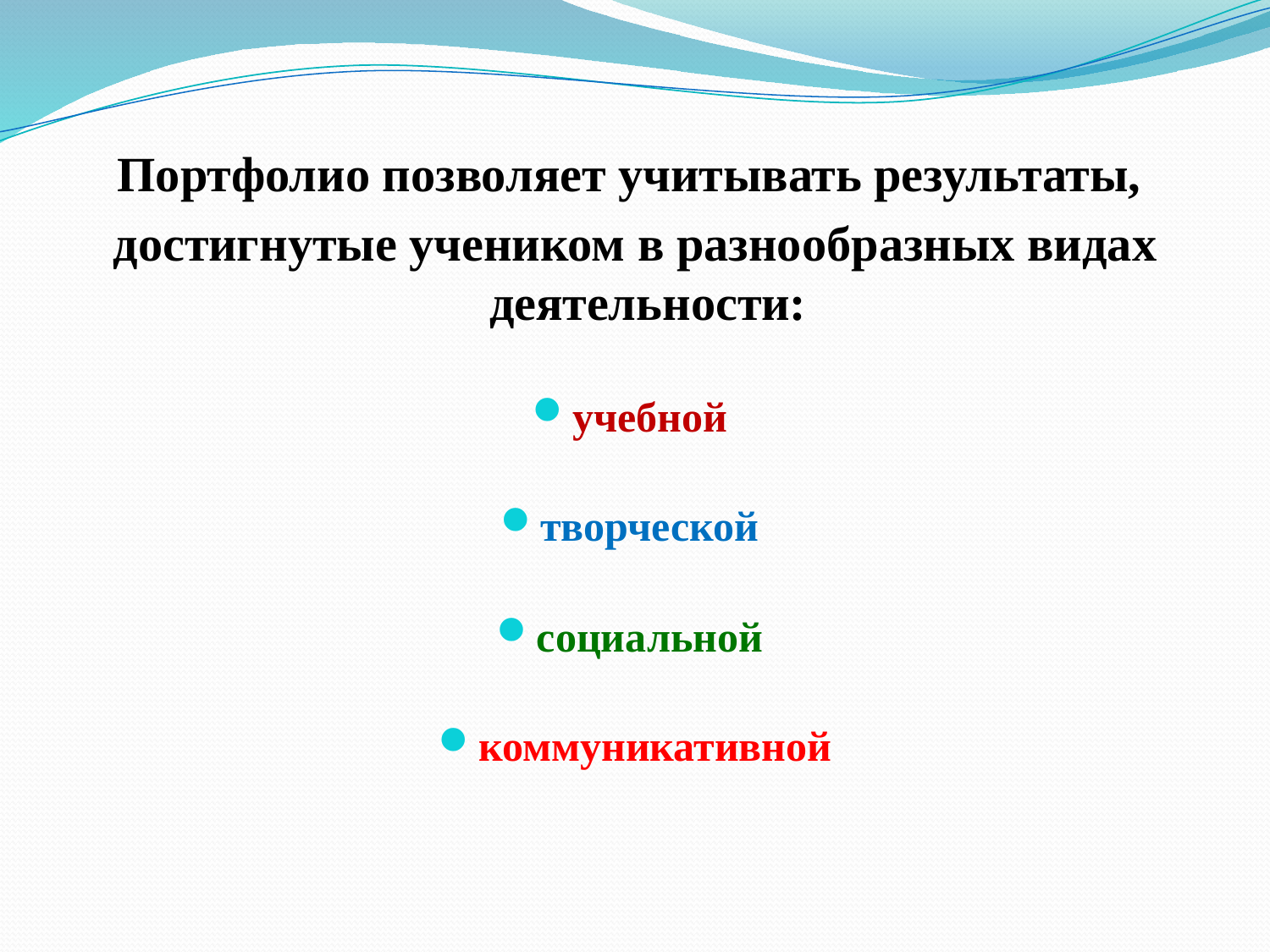

Портфолио позволяет учитывать результаты,
достигнутые учеником в разнообразных видах деятельности:
учебной
творческой
социальной
коммуникативной